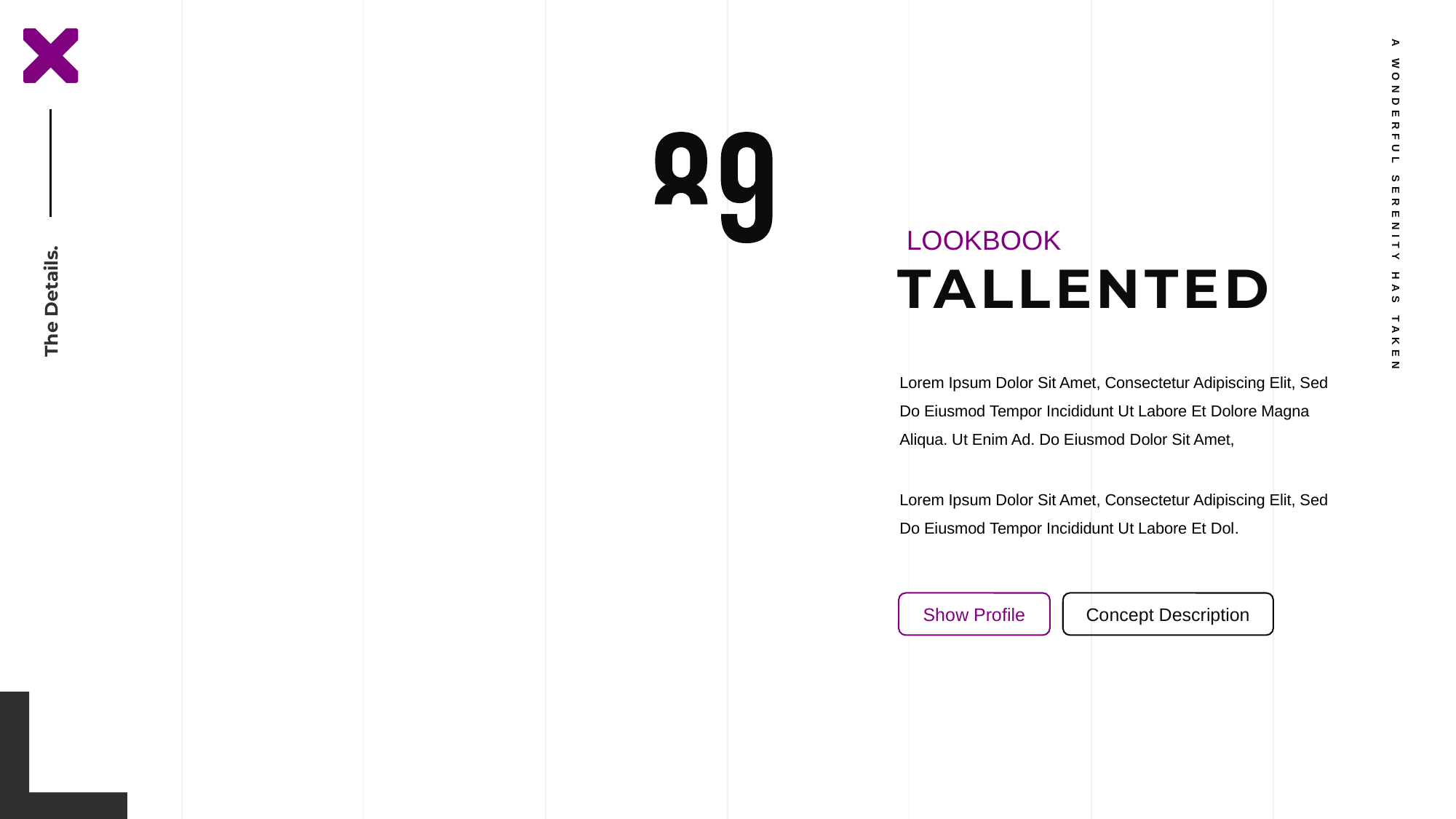

A WONDERFUL SERENITY HAS TAKEN
LOOKBOOK
The Details.
TALLENTED
Lorem Ipsum Dolor Sit Amet, Consectetur Adipiscing Elit, Sed Do Eiusmod Tempor Incididunt Ut Labore Et Dolore Magna Aliqua. Ut Enim Ad. Do Eiusmod Dolor Sit Amet,
Lorem Ipsum Dolor Sit Amet, Consectetur Adipiscing Elit, Sed Do Eiusmod Tempor Incididunt Ut Labore Et Dol.
Show Profile
Concept Description